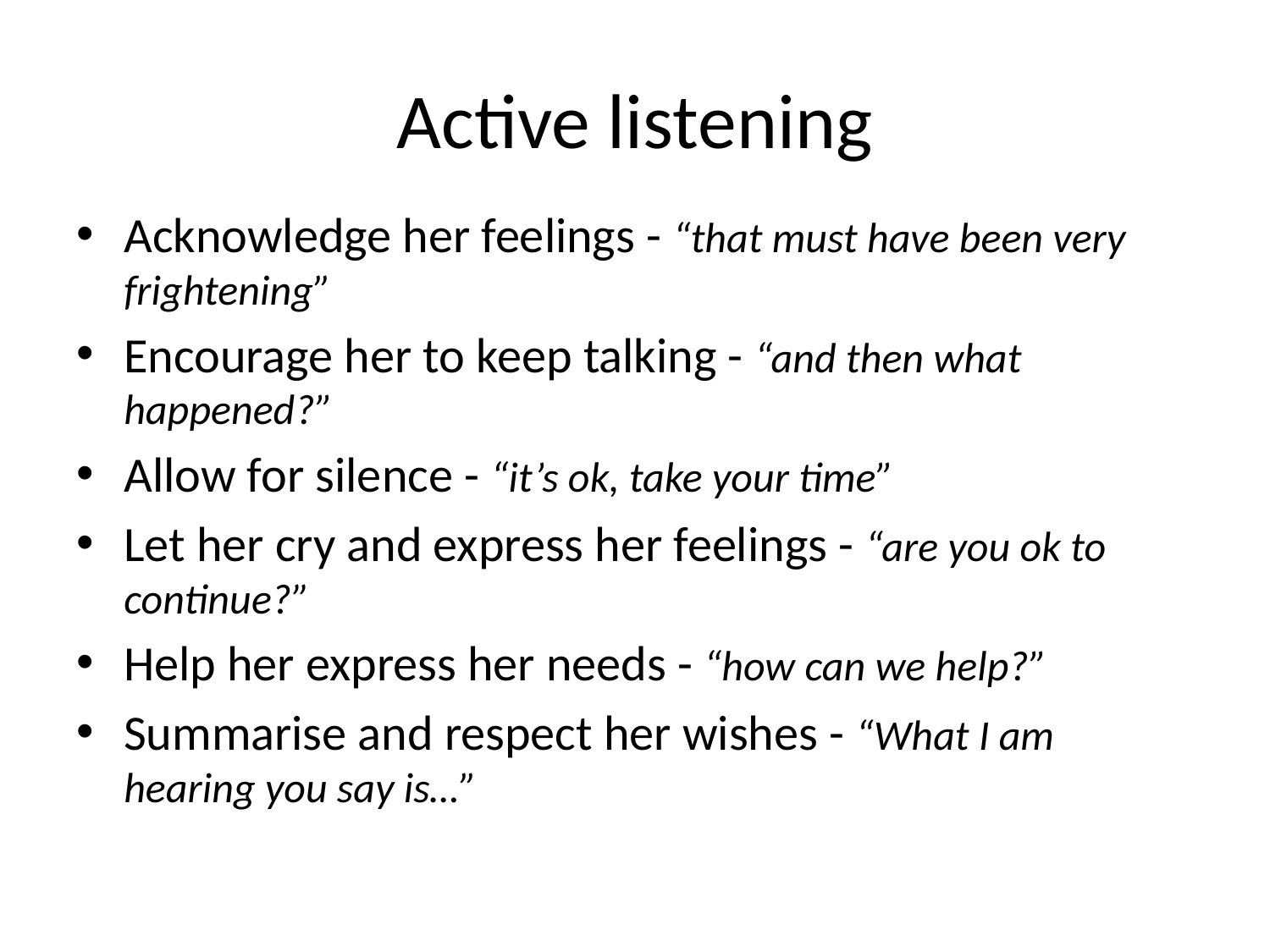

# Active listening
Acknowledge her feelings - “that must have been very frightening”
Encourage her to keep talking - “and then what happened?”
Allow for silence - “it’s ok, take your time”
Let her cry and express her feelings - “are you ok to continue?”
Help her express her needs - “how can we help?”
Summarise and respect her wishes - “What I am hearing you say is…”